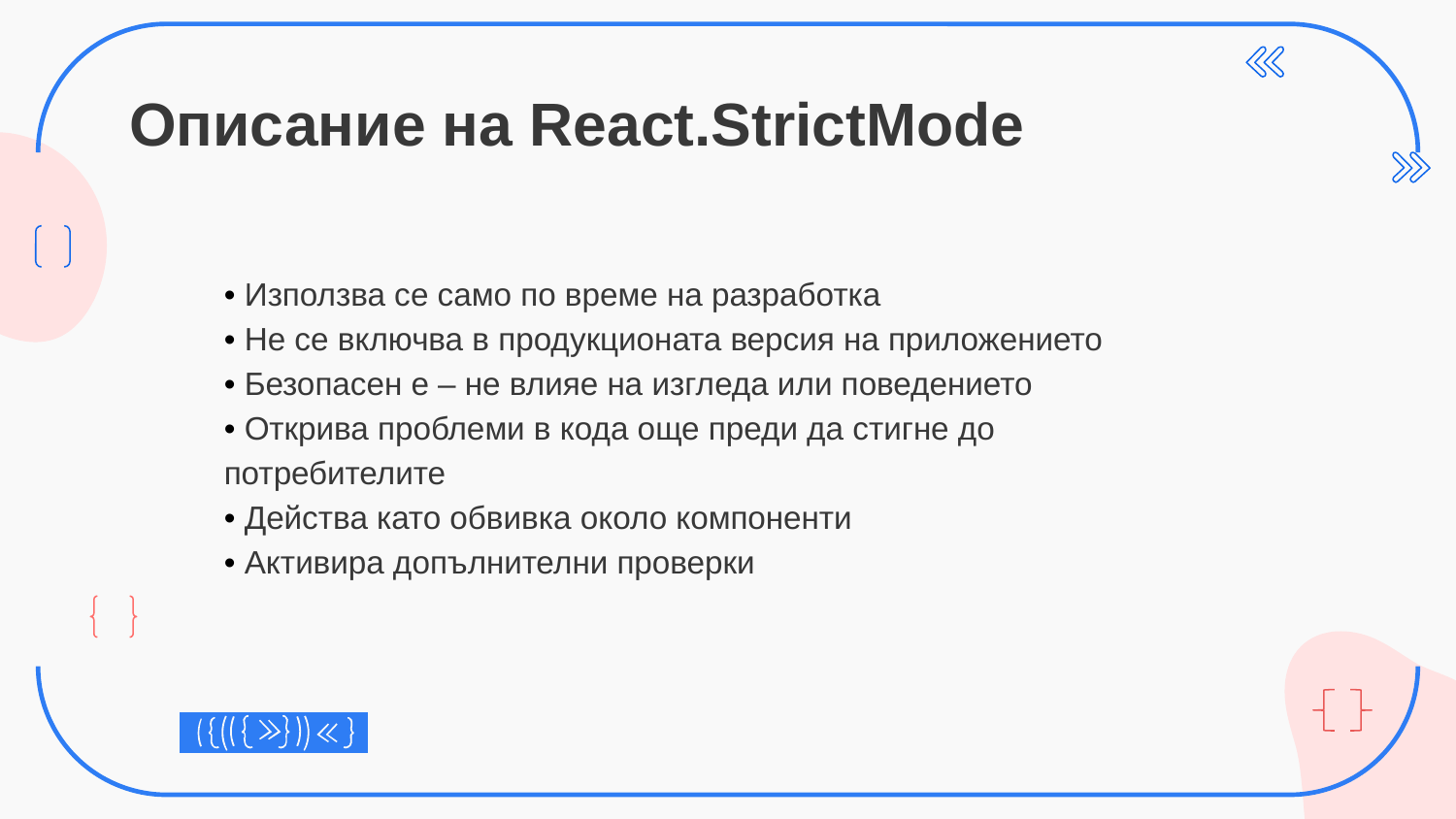

# Описание на React.StrictMode
• Използва се само по време на разработка
• Не се включва в продукционата версия на приложението
• Безопасен e – не влияе на изгледа или поведението
• Открива проблеми в кода още преди да стигне до потребителите
• Действа като обвивка около компоненти
• Активира допълнителни проверки